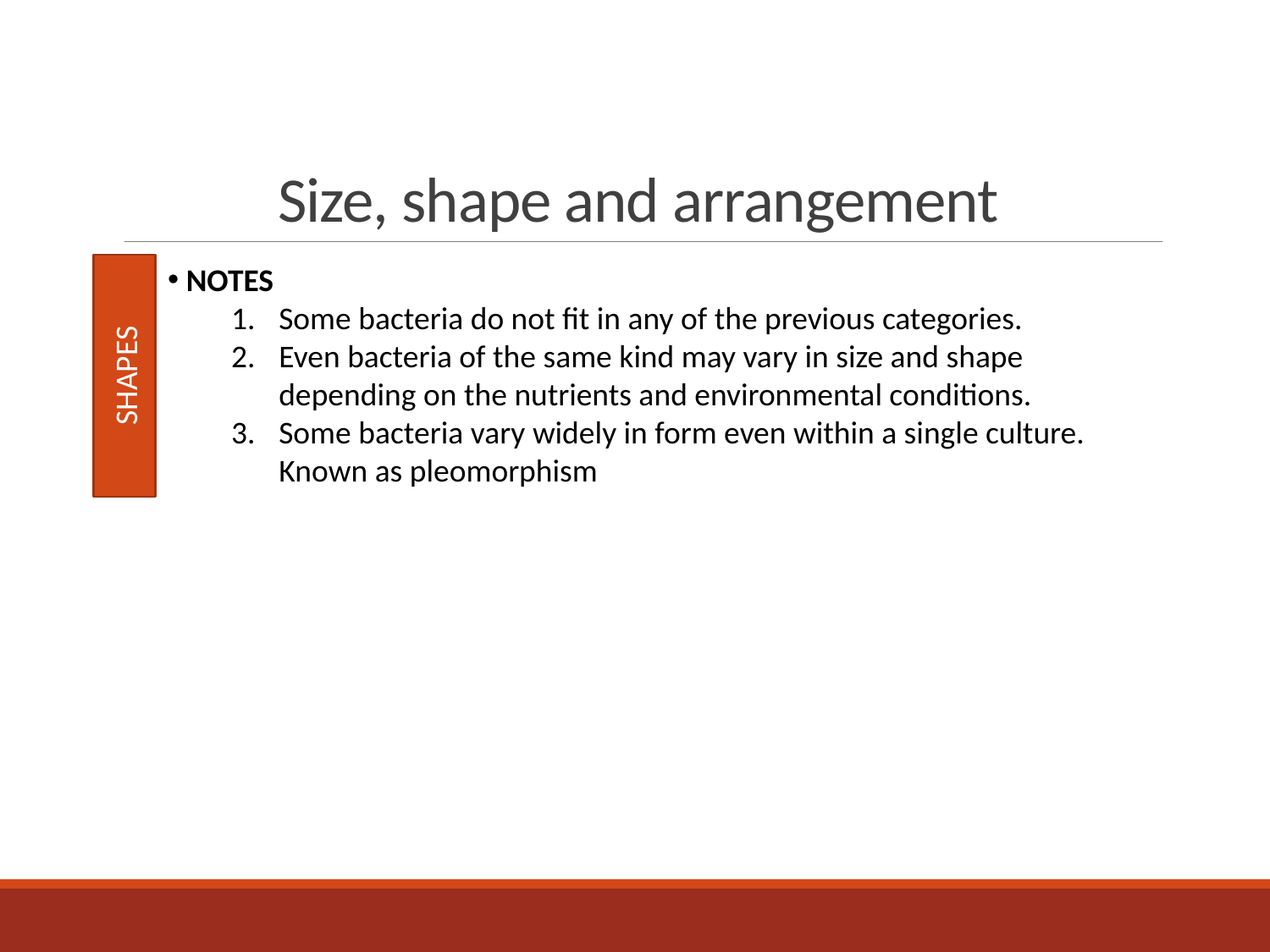

# Size, shape and arrangement
 NOTES
Some bacteria do not fit in any of the previous categories.
Even bacteria of the same kind may vary in size and shape depending on the nutrients and environmental conditions.
Some bacteria vary widely in form even within a single culture. Known as pleomorphism
SHAPES